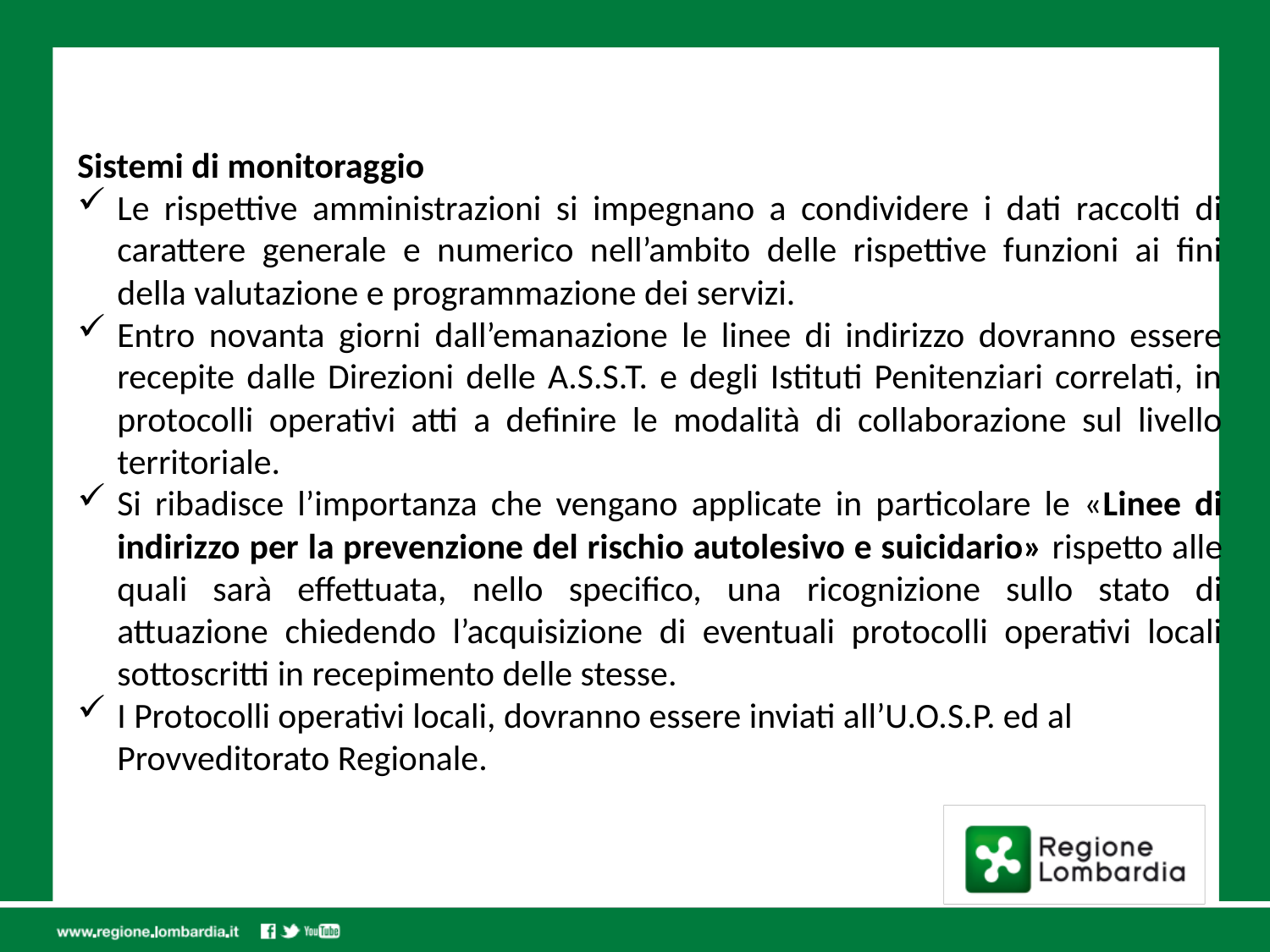

Sistemi di monitoraggio
Le rispettive amministrazioni si impegnano a condividere i dati raccolti di carattere generale e numerico nell’ambito delle rispettive funzioni ai fini della valutazione e programmazione dei servizi.
Entro novanta giorni dall’emanazione le linee di indirizzo dovranno essere recepite dalle Direzioni delle A.S.S.T. e degli Istituti Penitenziari correlati, in protocolli operativi atti a definire le modalità di collaborazione sul livello territoriale.
Si ribadisce l’importanza che vengano applicate in particolare le «Linee di indirizzo per la prevenzione del rischio autolesivo e suicidario» rispetto alle quali sarà effettuata, nello specifico, una ricognizione sullo stato di attuazione chiedendo l’acquisizione di eventuali protocolli operativi locali sottoscritti in recepimento delle stesse.
I Protocolli operativi locali, dovranno essere inviati all’U.O.S.P. ed al Provveditorato Regionale.